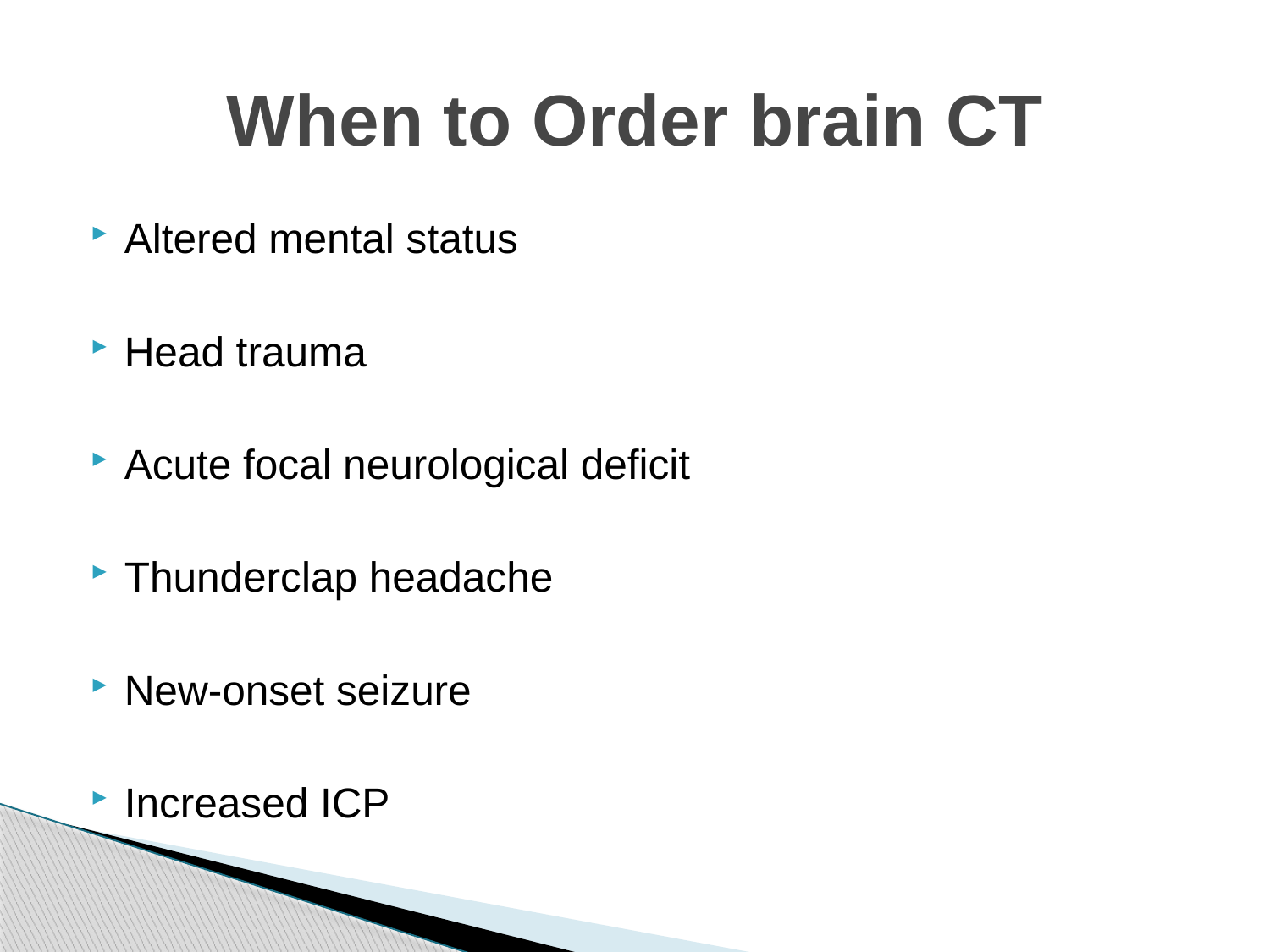

# When to Order brain CT
Altered mental status

Head trauma

Acute focal neurological deficit

Thunderclap headache

New-onset seizure

Increased ICP